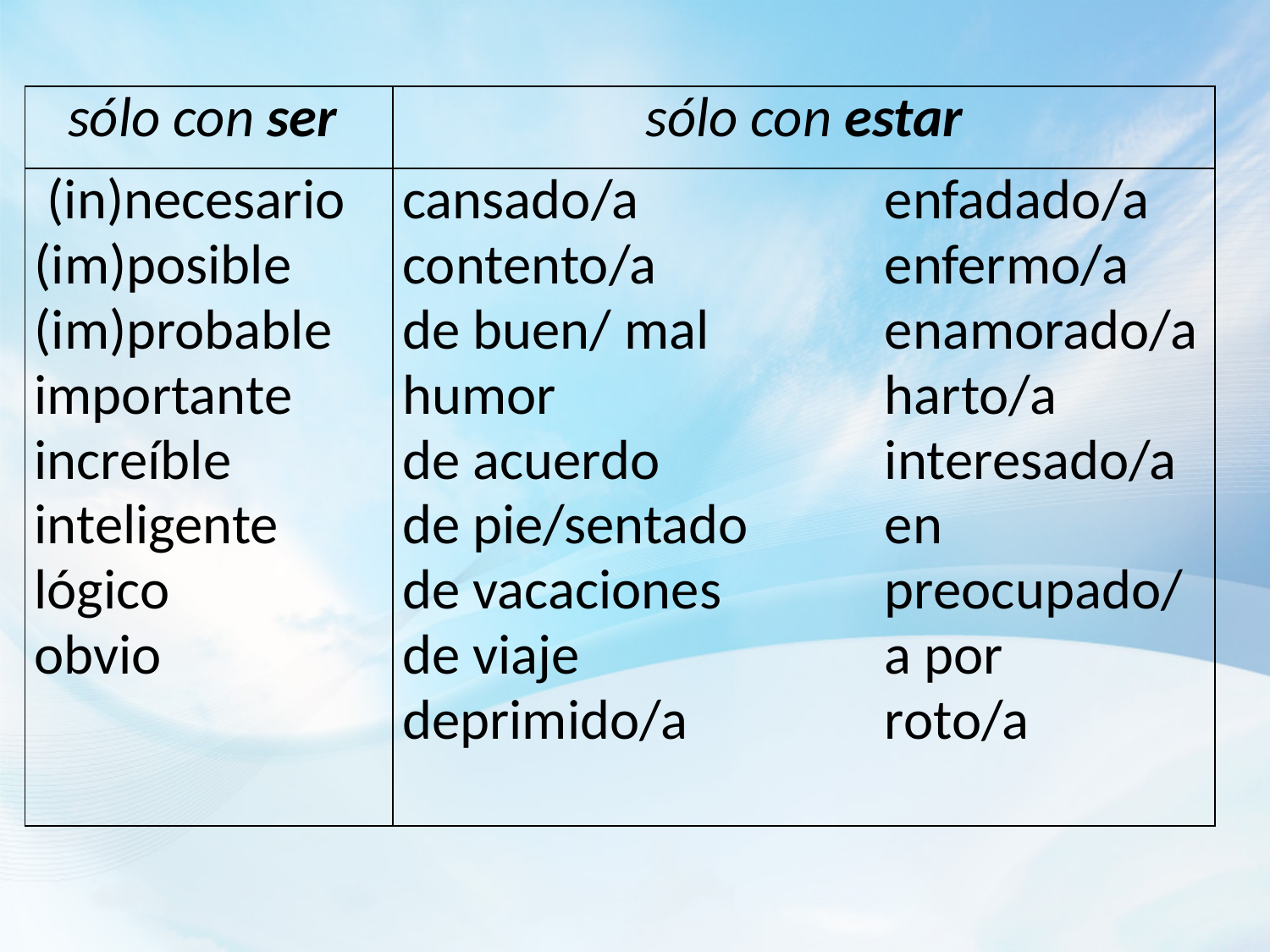

#
| sólo con ser | sólo con estar |  |
| --- | --- | --- |
| (in)necesario (im)posible (im)probable importante increíble inteligente lógico obvio | cansado/a contento/a de buen/ mal humor de acuerdo de pie/sentado de vacaciones de viaje deprimido/a | enfadado/a enfermo/a enamorado/a harto/a interesado/a en preocupado/a por roto/a |